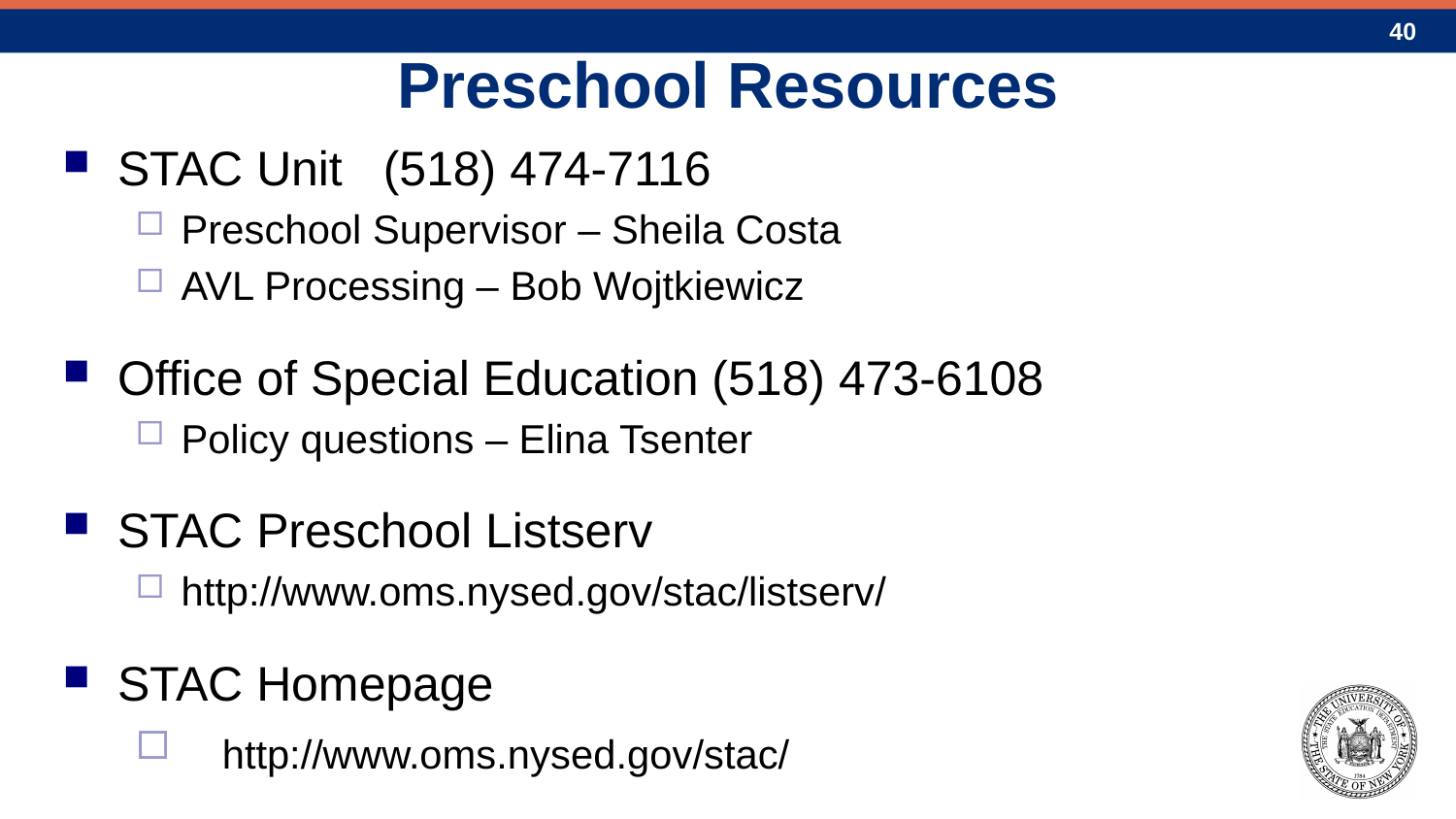

# Preschool Resources
STAC Unit   (518) 474-7116
Preschool Supervisor – Sheila Costa
AVL Processing – Bob Wojtkiewicz

Office of Special Education (518) 473-6108
Policy questions – Elina Tsenter

STAC Preschool Listserv
http://www.oms.nysed.gov/stac/listserv/

STAC Homepage
   http://www.oms.nysed.gov/stac/